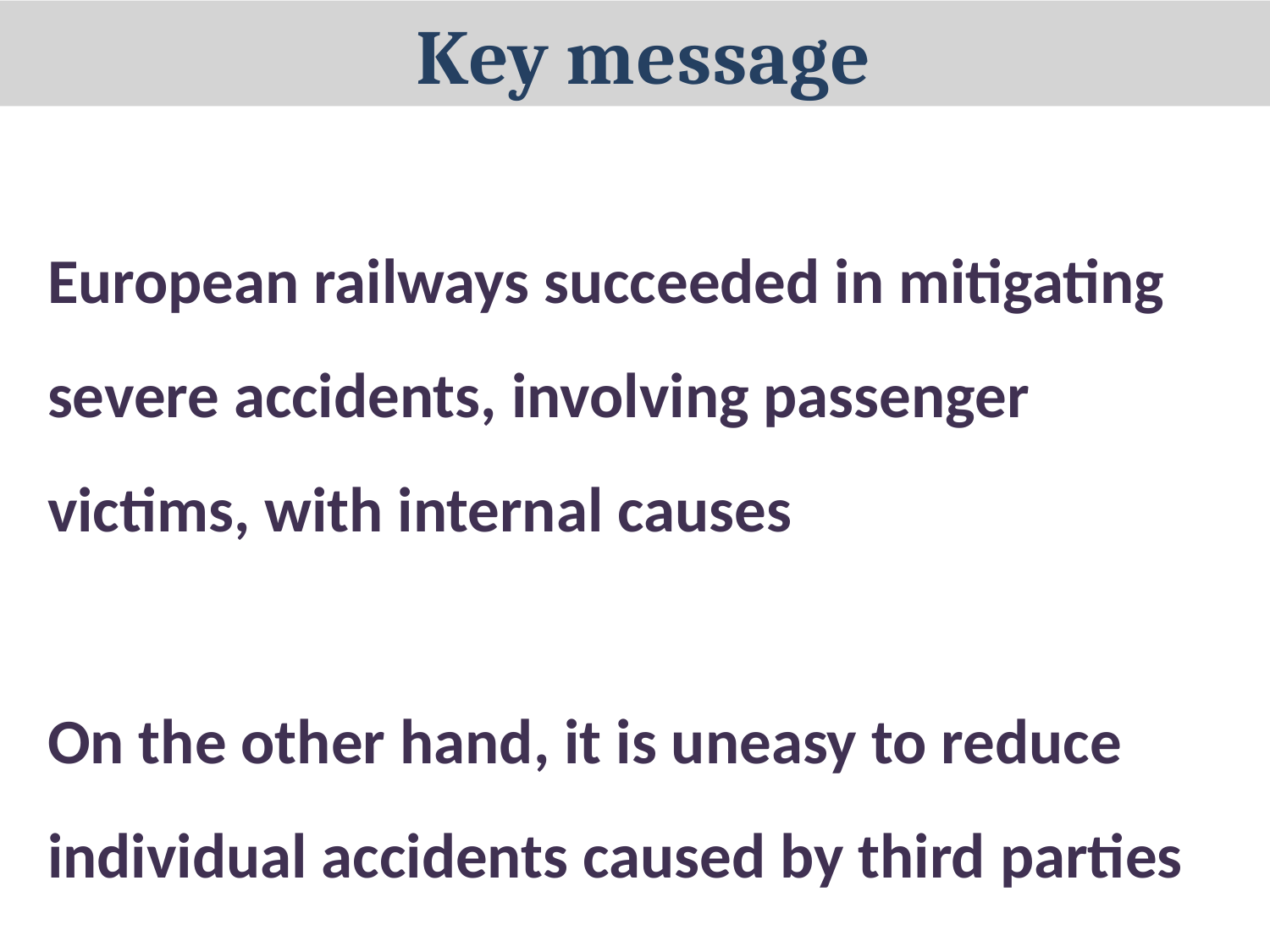

Key message
European railways succeeded in mitigating severe accidents, involving passenger victims, with internal causes
On the other hand, it is uneasy to reduce individual accidents caused by third parties